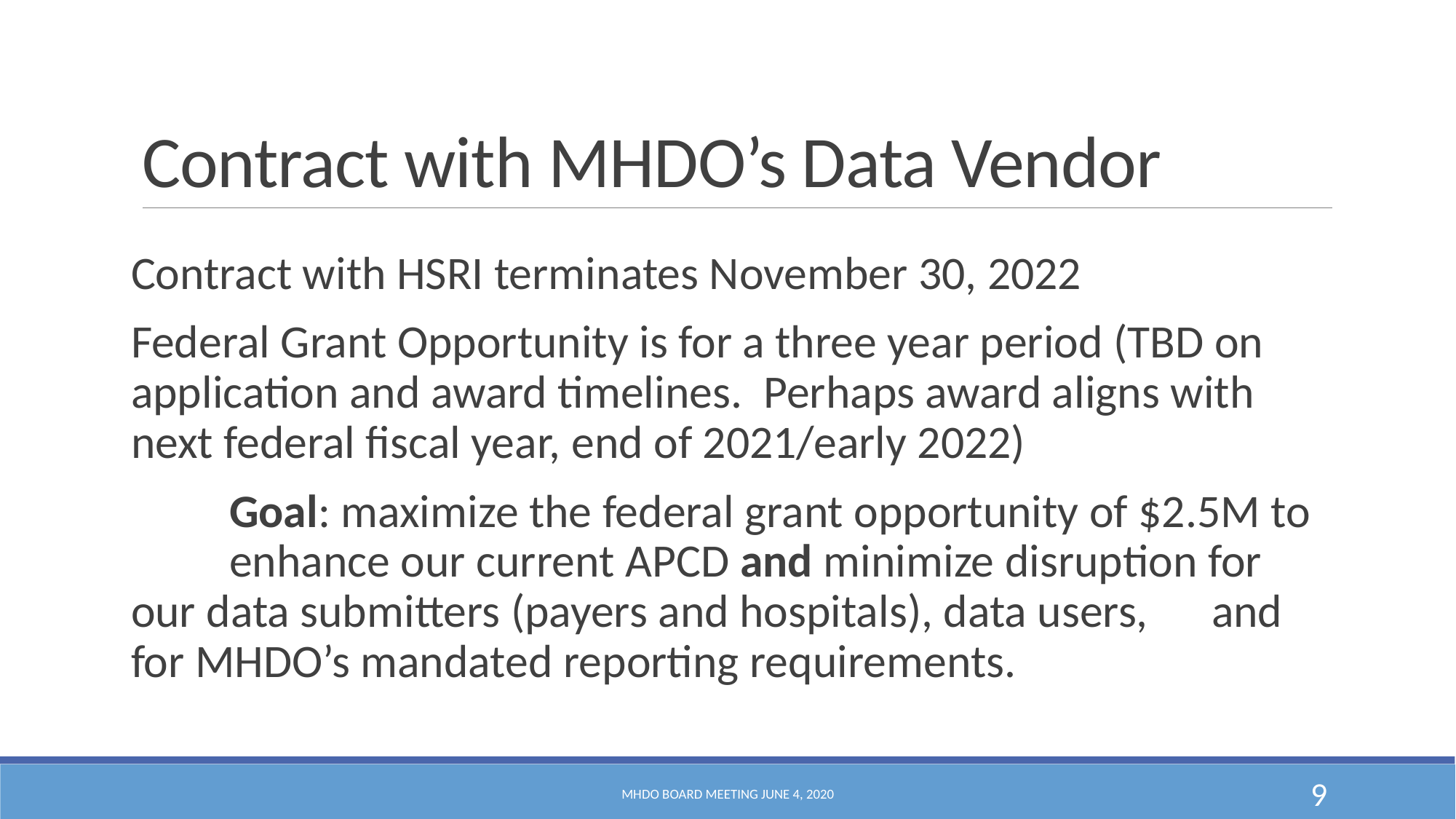

# Contract with MHDO’s Data Vendor
Contract with HSRI terminates November 30, 2022
Federal Grant Opportunity is for a three year period (TBD on application and award timelines.  Perhaps award aligns with next federal fiscal year, end of 2021/early 2022)
	Goal: maximize the federal grant opportunity of $2.5M to 	enhance our current APCD and minimize disruption for 	our data submitters (payers and hospitals), data users, 	and for MHDO’s mandated reporting requirements.
MHDO Board Meeting June 4, 2020
9